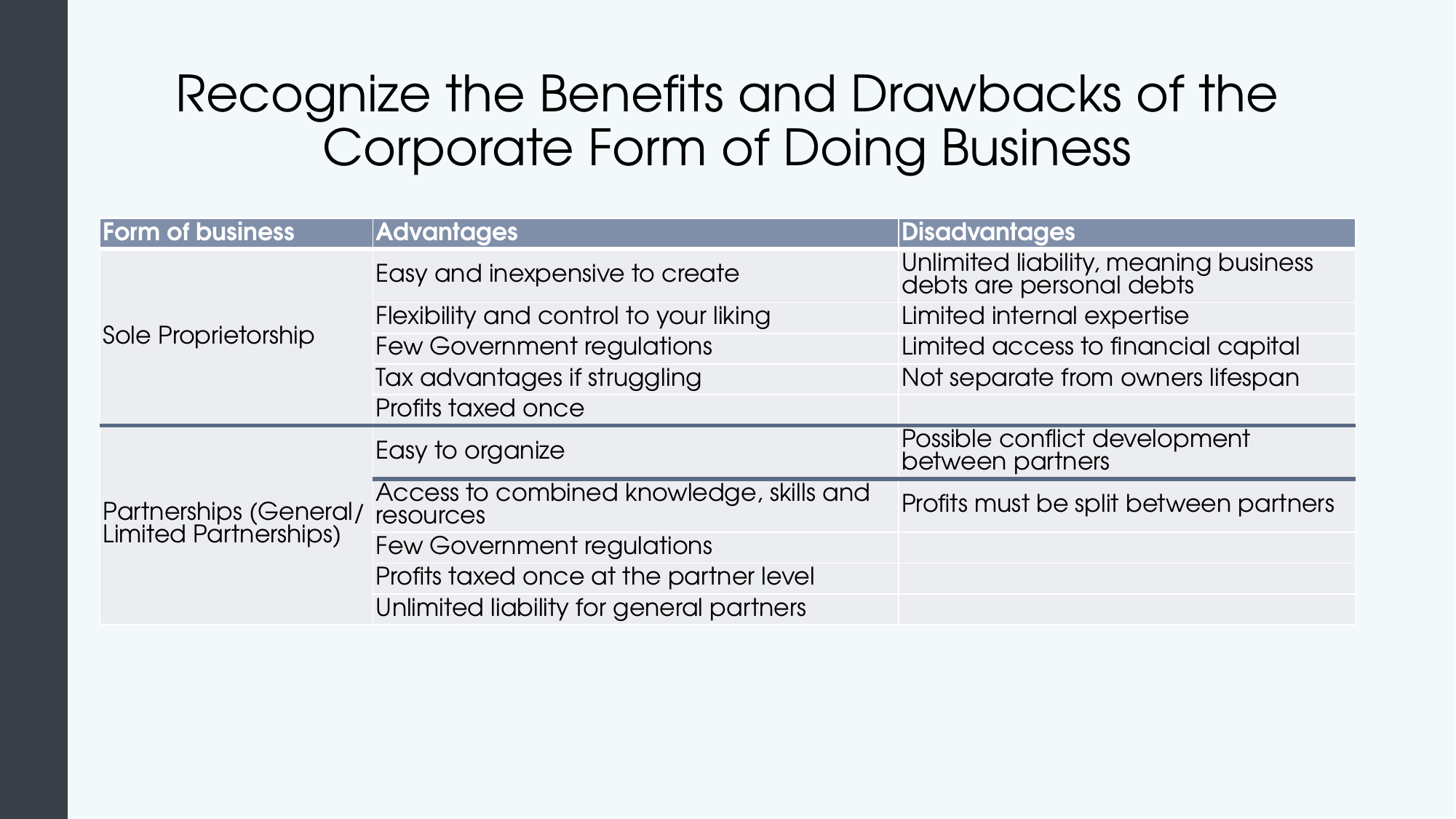

# Recognize the Benefits and Drawbacks of the Corporate Form of Doing Business
| Form of business | Advantages | Disadvantages |
| --- | --- | --- |
| Sole Proprietorship | Easy and inexpensive to create | Unlimited liability, meaning business debts are personal debts |
|  | Flexibility and control to your liking | Limited internal expertise |
|  | Few Government regulations | Limited access to financial capital |
|  | Tax advantages if struggling | Not separate from owners lifespan |
|  | Profits taxed once |  |
| Partnerships (General/ Limited Partnerships) | Easy to organize | Possible conflict development between partners |
|  | Access to combined knowledge, skills and resources | Profits must be split between partners |
|  | Few Government regulations |  |
|  | Profits taxed once at the partner level |  |
|  | Unlimited liability for general partners |  |